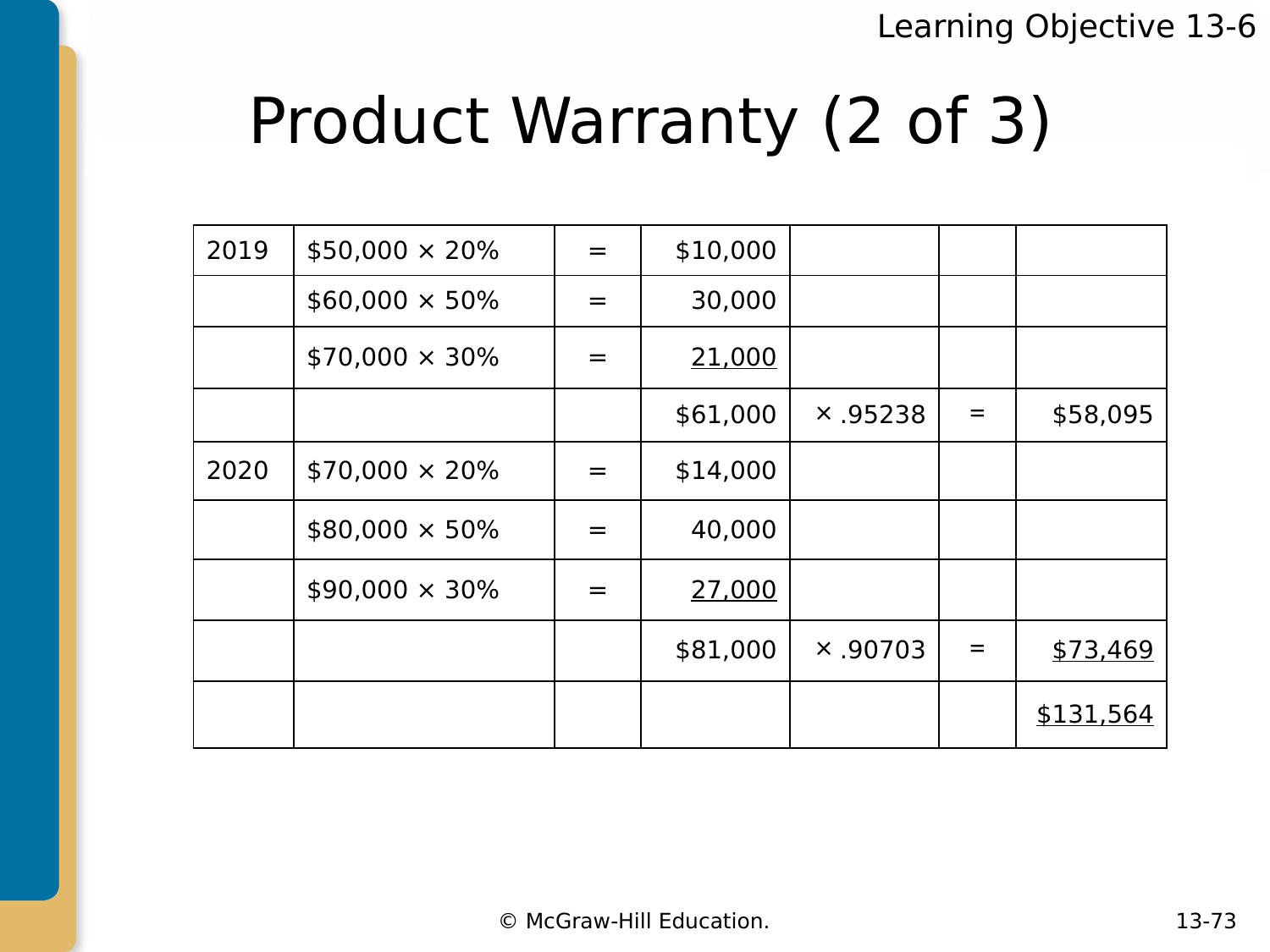

Learning Objective 13-6
# Product Warranty (2 of 3)
| 2019 | $50,000 × 20% | = | $10,000 |  |  |  |
| --- | --- | --- | --- | --- | --- | --- |
|  | $60,000 × 50% | = | 30,000 |  |  |  |
|  | $70,000 × 30% | = | 21,000 |  |  |  |
|  |  |  | $61,000 | × .95238 | = | $58,095 |
| 2020 | $70,000 × 20% | = | $14,000 |  |  |  |
|  | $80,000 × 50% | = | 40,000 |  |  |  |
|  | $90,000 × 30% | = | 27,000 |  |  |  |
|  |  |  | $81,000 | × .90703 | = | $73,469 |
|  |  |  |  |  |  | $131,564 |